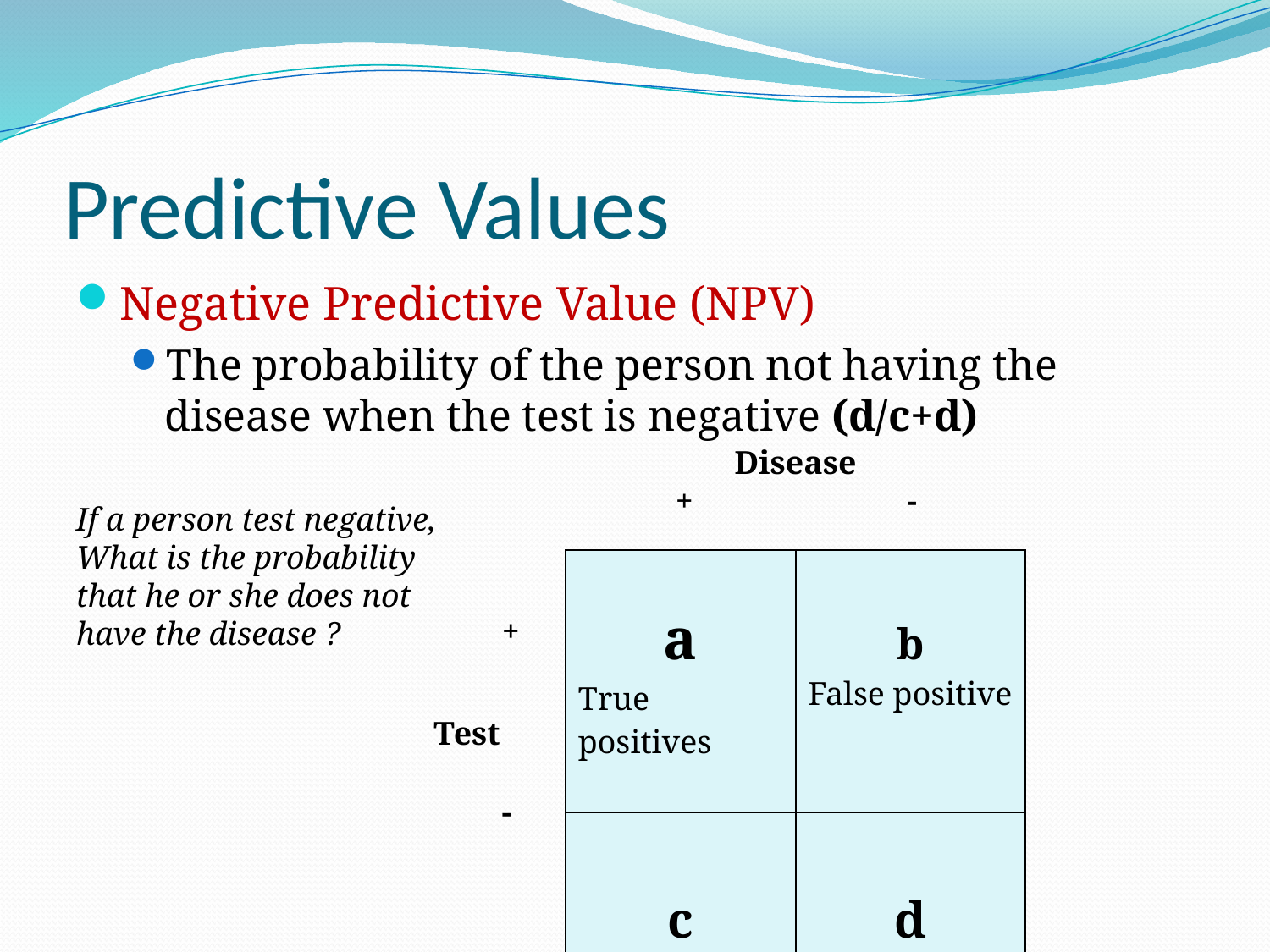

# Predictive Values
Negative Predictive Value (NPV)
The probability of the person not having the disease when the test is negative (d/c+d)

If a person test negative,
What is the probability
that he or she does not
have the disease ?

Disease
          +                          -
| a True positives | b False positive |
| --- | --- |
| c False negatives | d True negatives |
+
Test
-